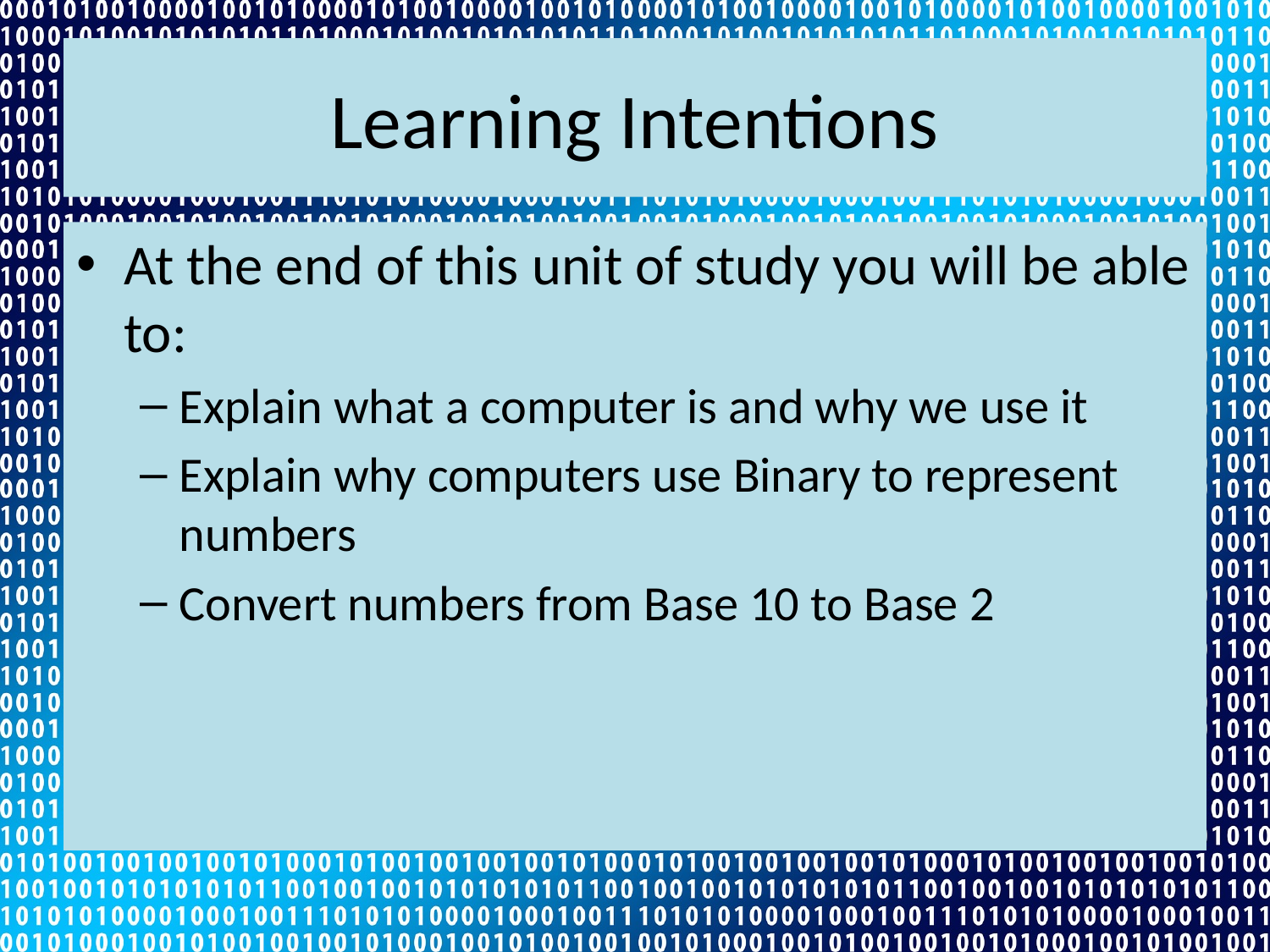

# Learning Intentions
At the end of this unit of study you will be able to:
Explain what a computer is and why we use it
Explain why computers use Binary to represent numbers
Convert numbers from Base 10 to Base 2